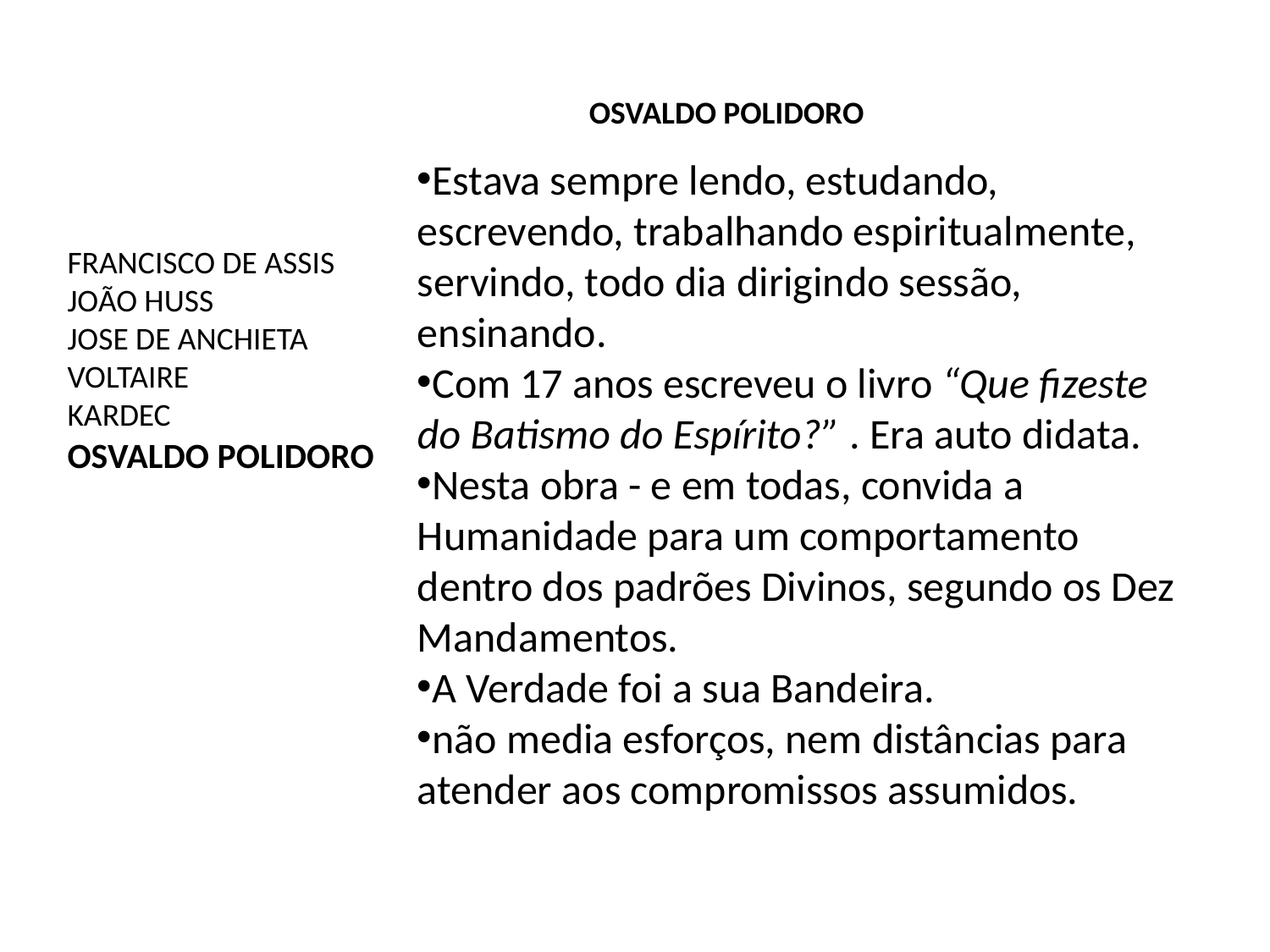

OSVALDO POLIDORO
Estava sempre lendo, estudando, escrevendo, trabalhando espiritualmente, servindo, todo dia dirigindo sessão, ensinando.
Com 17 anos escreveu o livro “Que fizeste do Batismo do Espírito?” . Era auto didata.
Nesta obra - e em todas, convida a Humanidade para um comportamento dentro dos padrões Divinos, segundo os Dez Mandamentos.
A Verdade foi a sua Bandeira.
não media esforços, nem distâncias para atender aos compromissos assumidos.
FRANCISCO DE ASSIS
JOÃO HUSS
JOSE DE ANCHIETA
VOLTAIRE
KARDEC
OSVALDO POLIDORO